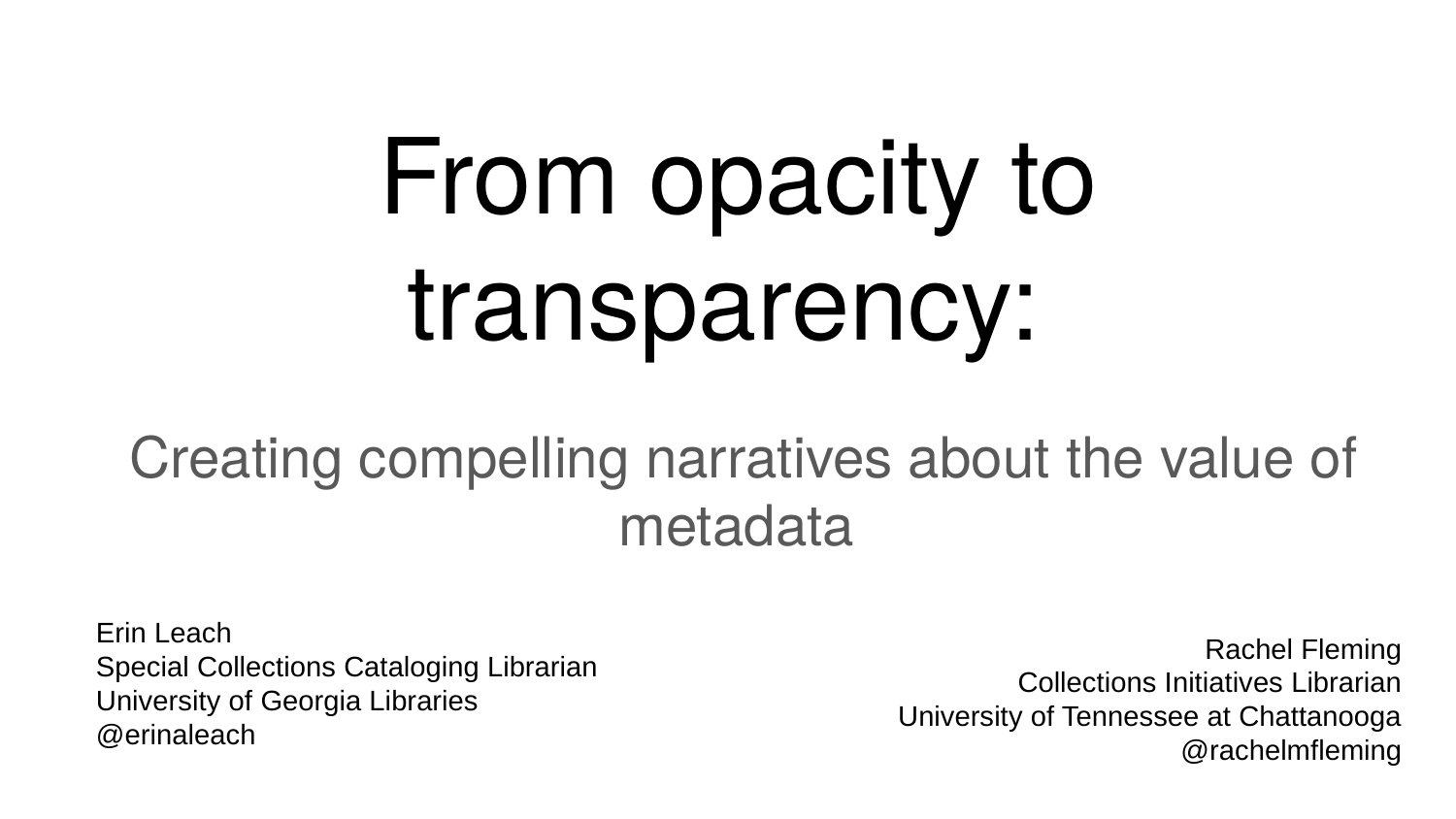

# From opacity to transparency:
Creating compelling narratives about the value of metadata
Erin Leach
Special Collections Cataloging Librarian
University of Georgia Libraries
@erinaleach
Rachel Fleming
Collections Initiatives Librarian
University of Tennessee at Chattanooga
@rachelmfleming